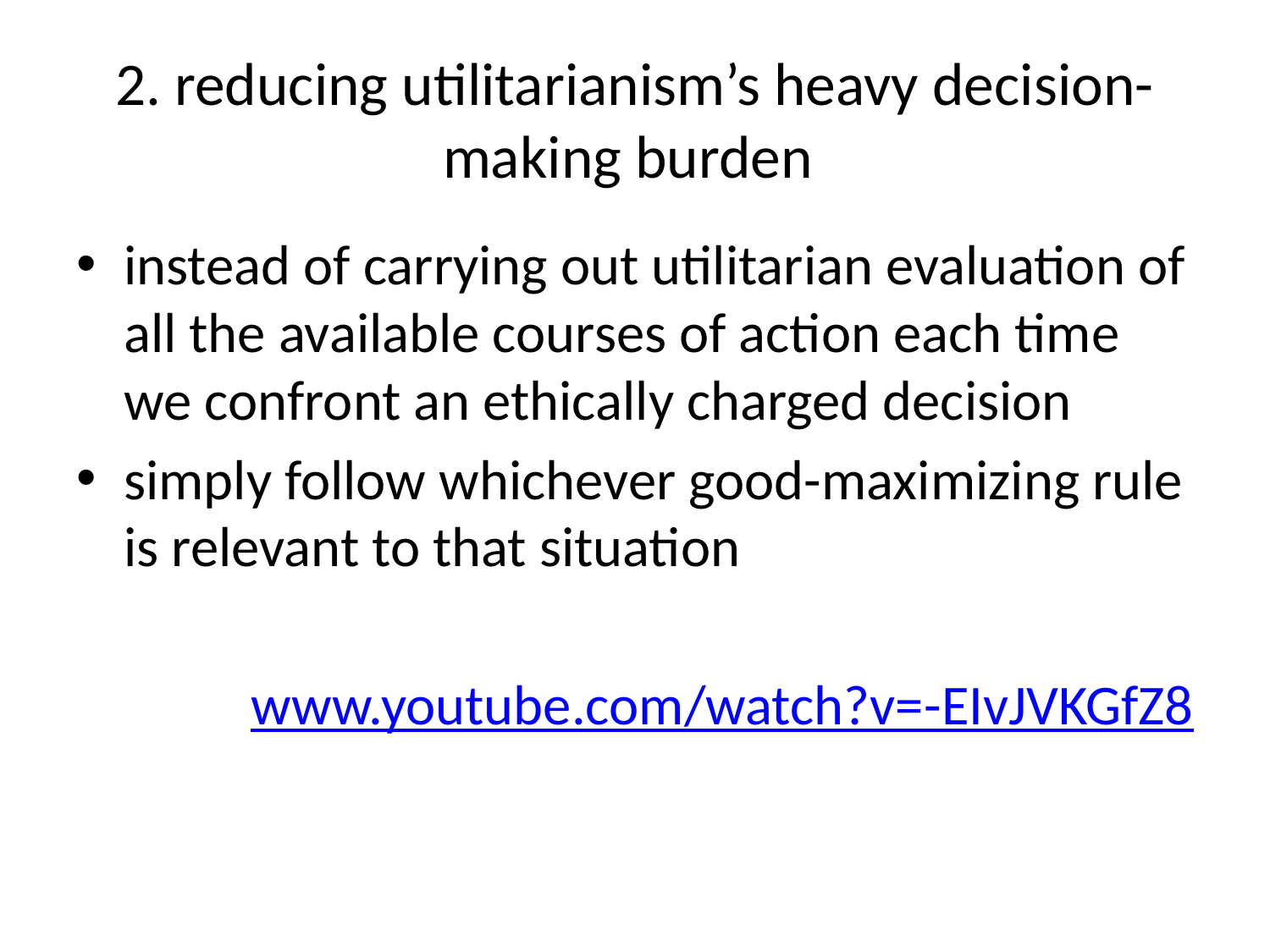

# 2. reducing utilitarianism’s heavy decision-making burden
instead of carrying out utilitarian evaluation of all the available courses of action each time we confront an ethically charged decision
simply follow whichever good-maximizing rule is relevant to that situation

www.youtube.com/watch?v=-EIvJVKGfZ8